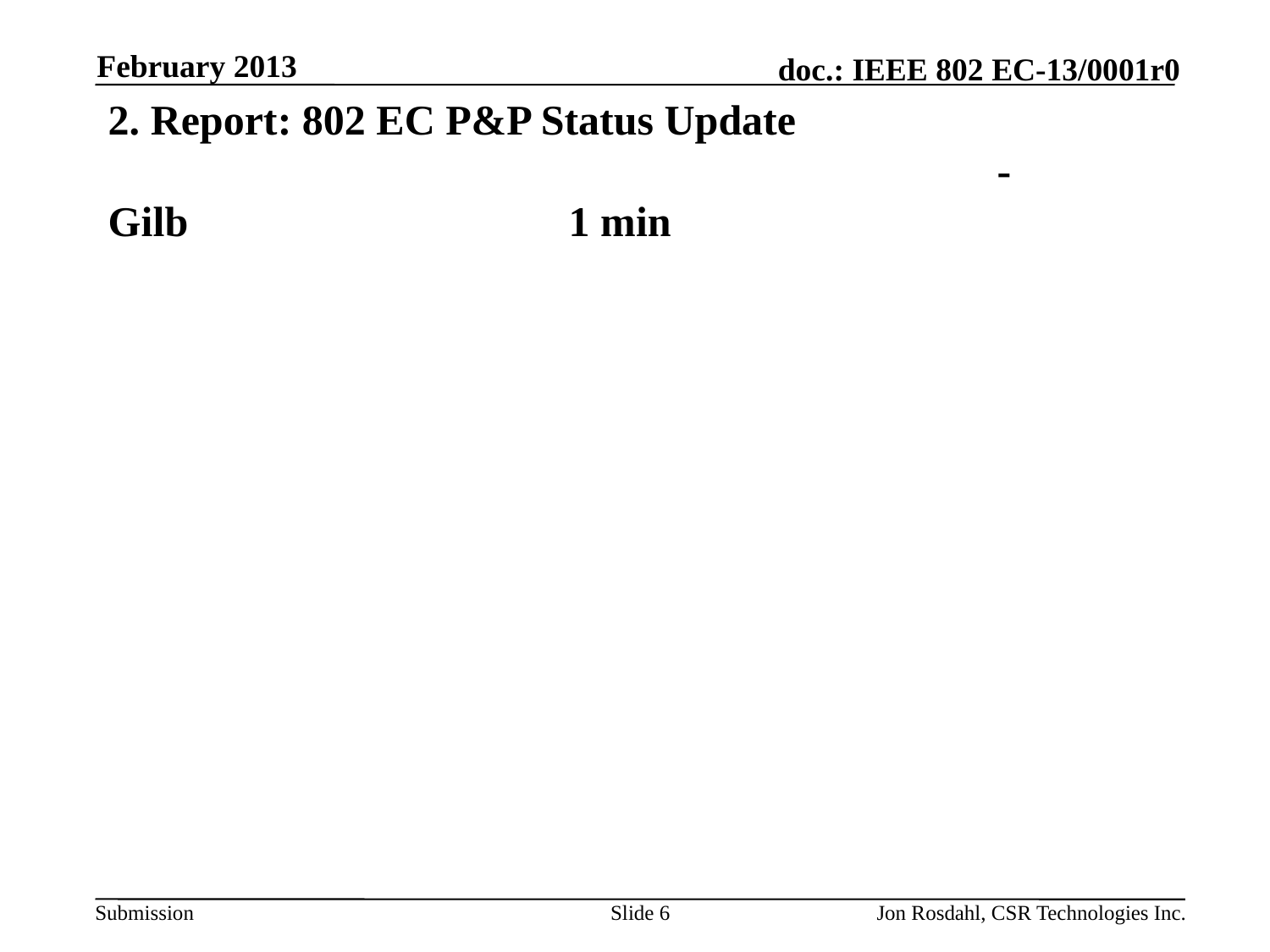

February 2013
# 2. Report: 802 EC P&P Status Update                           - Gilb                                    1 min

Slide 6
Jon Rosdahl, CSR Technologies Inc.